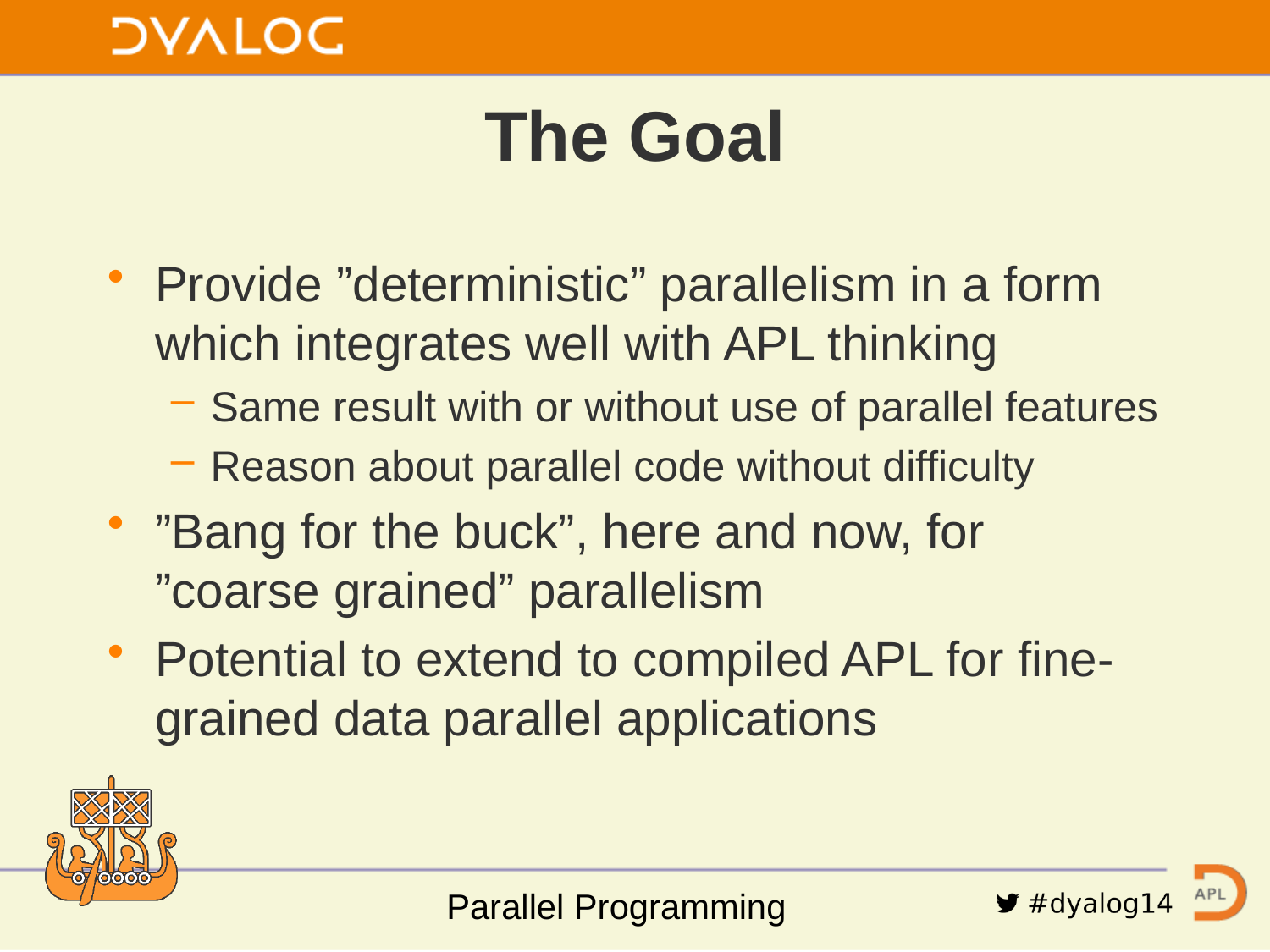

# The Goal
Provide ”deterministic” parallelism in a form which integrates well with APL thinking
Same result with or without use of parallel features
Reason about parallel code without difficulty
”Bang for the buck”, here and now, for ”coarse grained” parallelism
Potential to extend to compiled APL for fine-grained data parallel applications

Parallel Programming